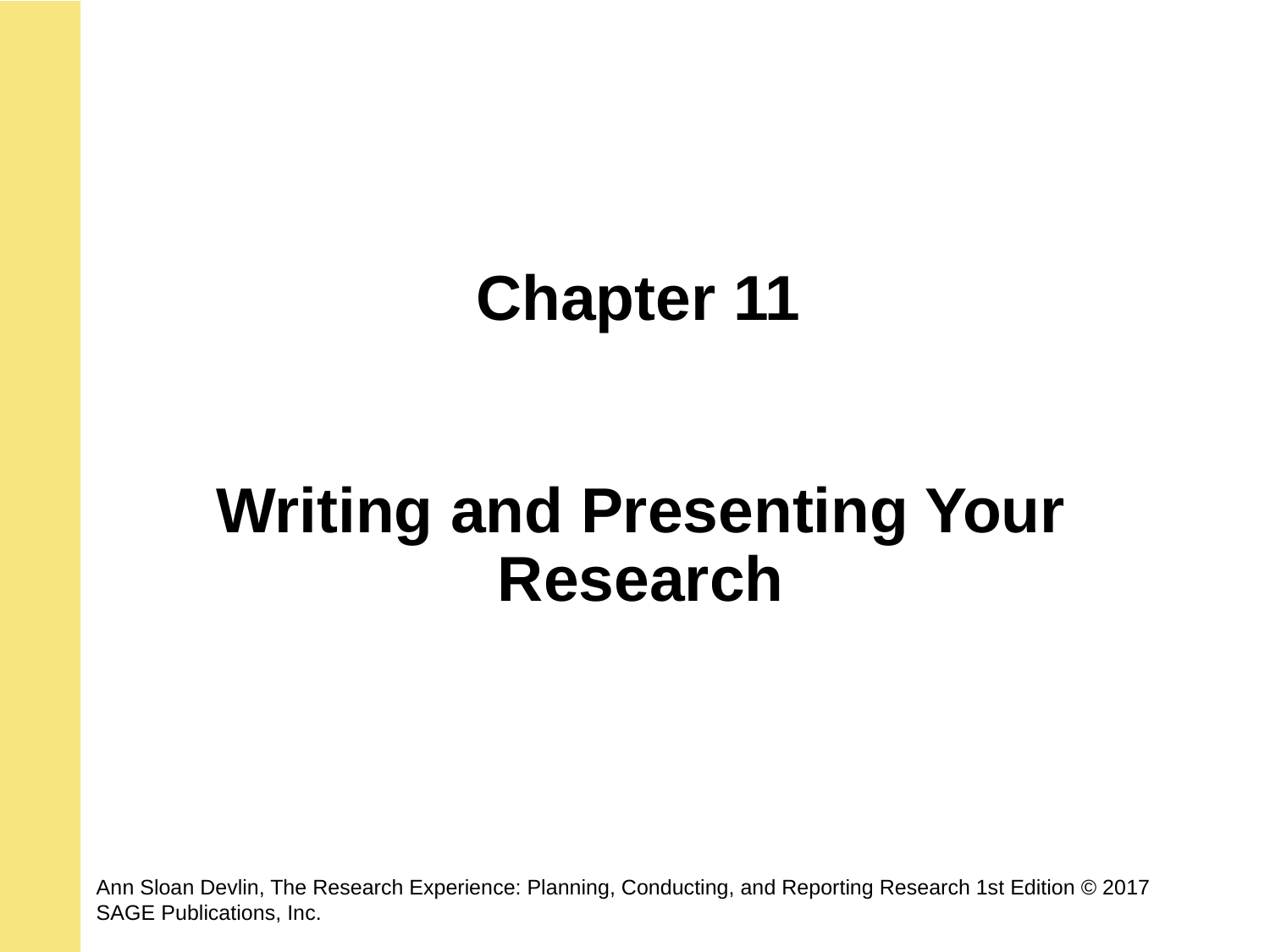

Chapter 11
Writing and Presenting Your Research